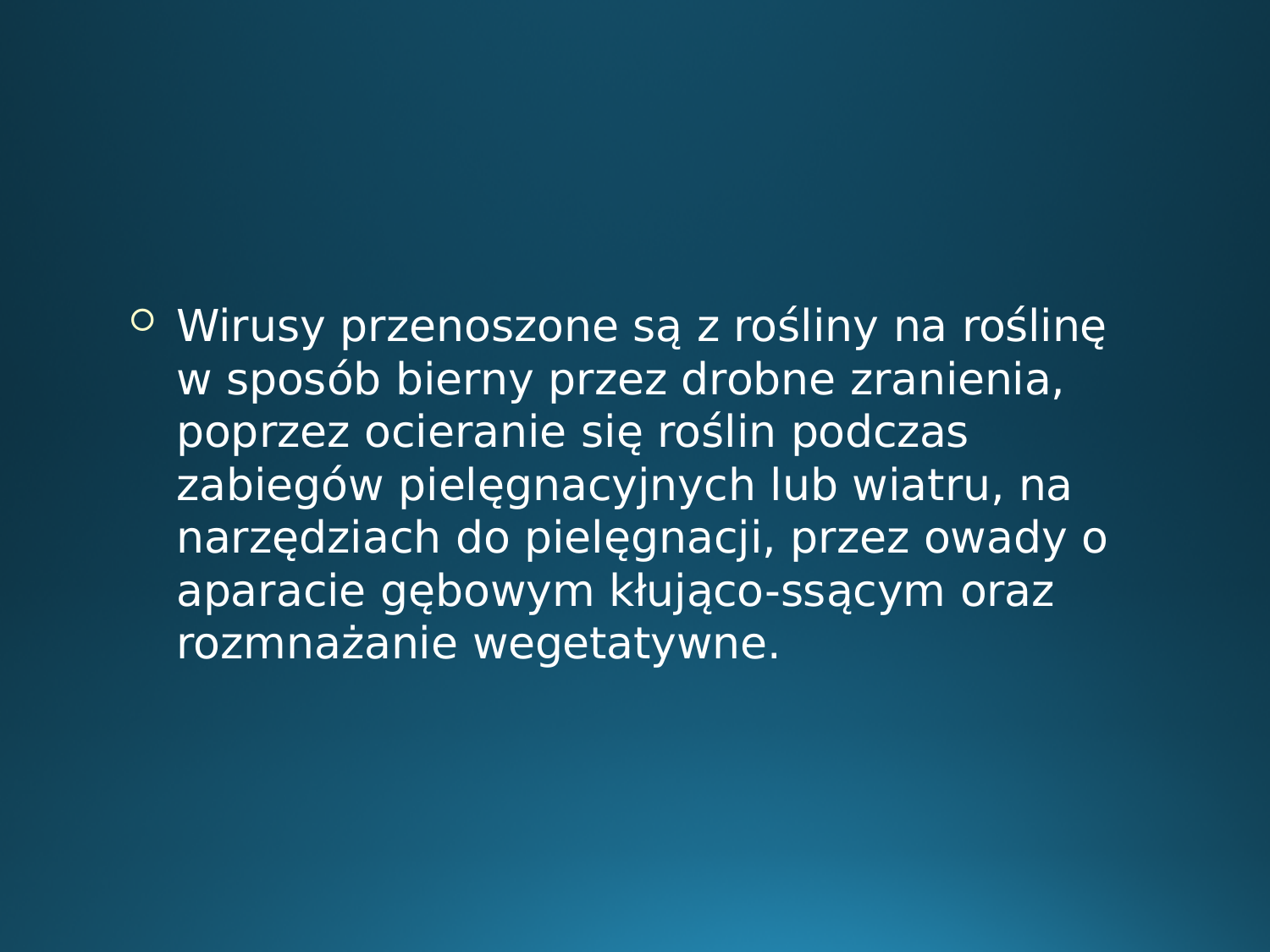

Wirusy przenoszone są z rośliny na roślinę w sposób bierny przez drobne zranienia,
poprzez ocieranie się roślin podczas zabiegów pielęgnacyjnych lub wiatru, na narzędziach do pielęgnacji, przez owady o aparacie gębowym kłująco-ssącym oraz
rozmnażanie wegetatywne.